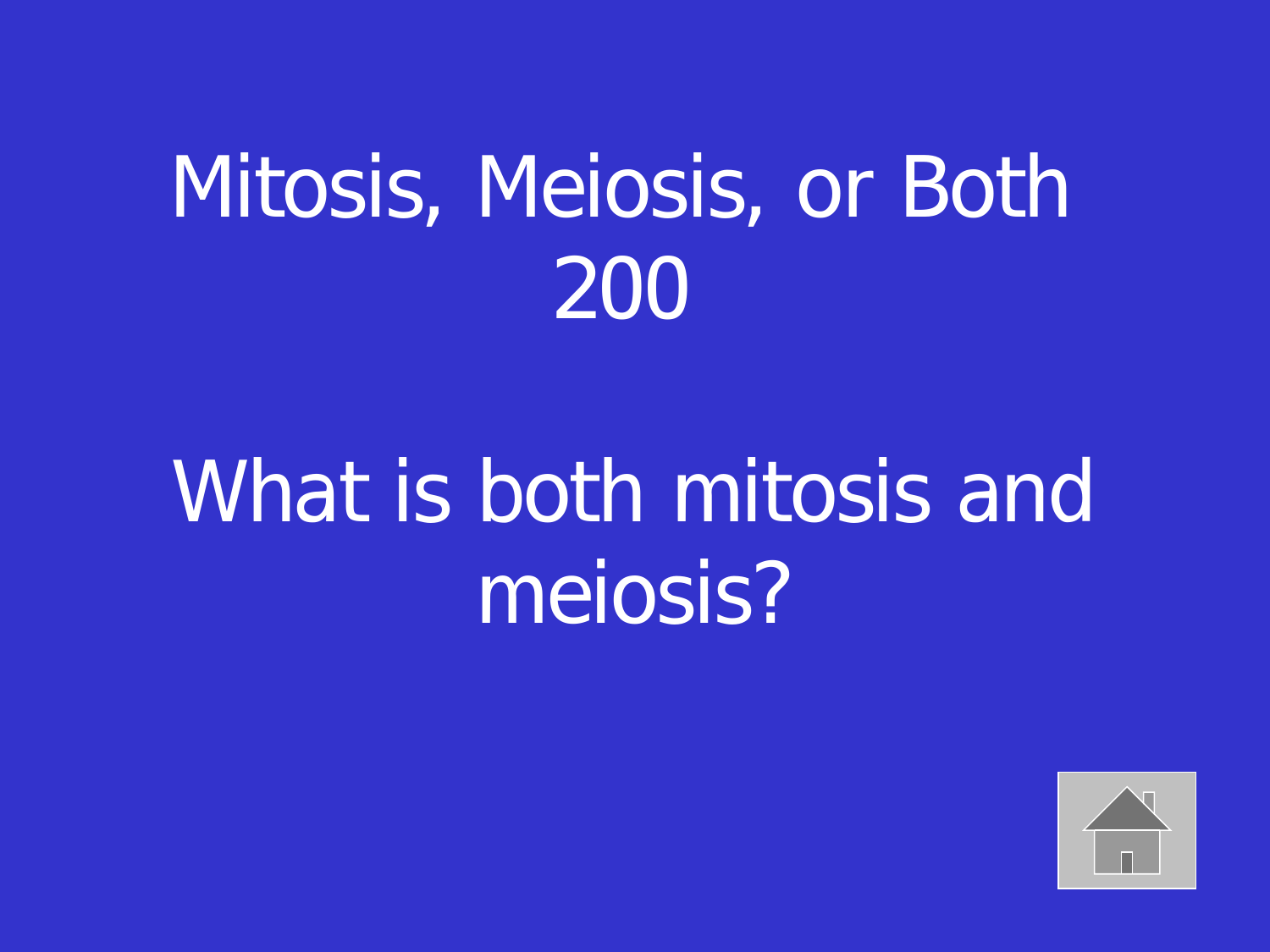

# Mitosis, Meiosis, or Both 200 What is both mitosis and meiosis?